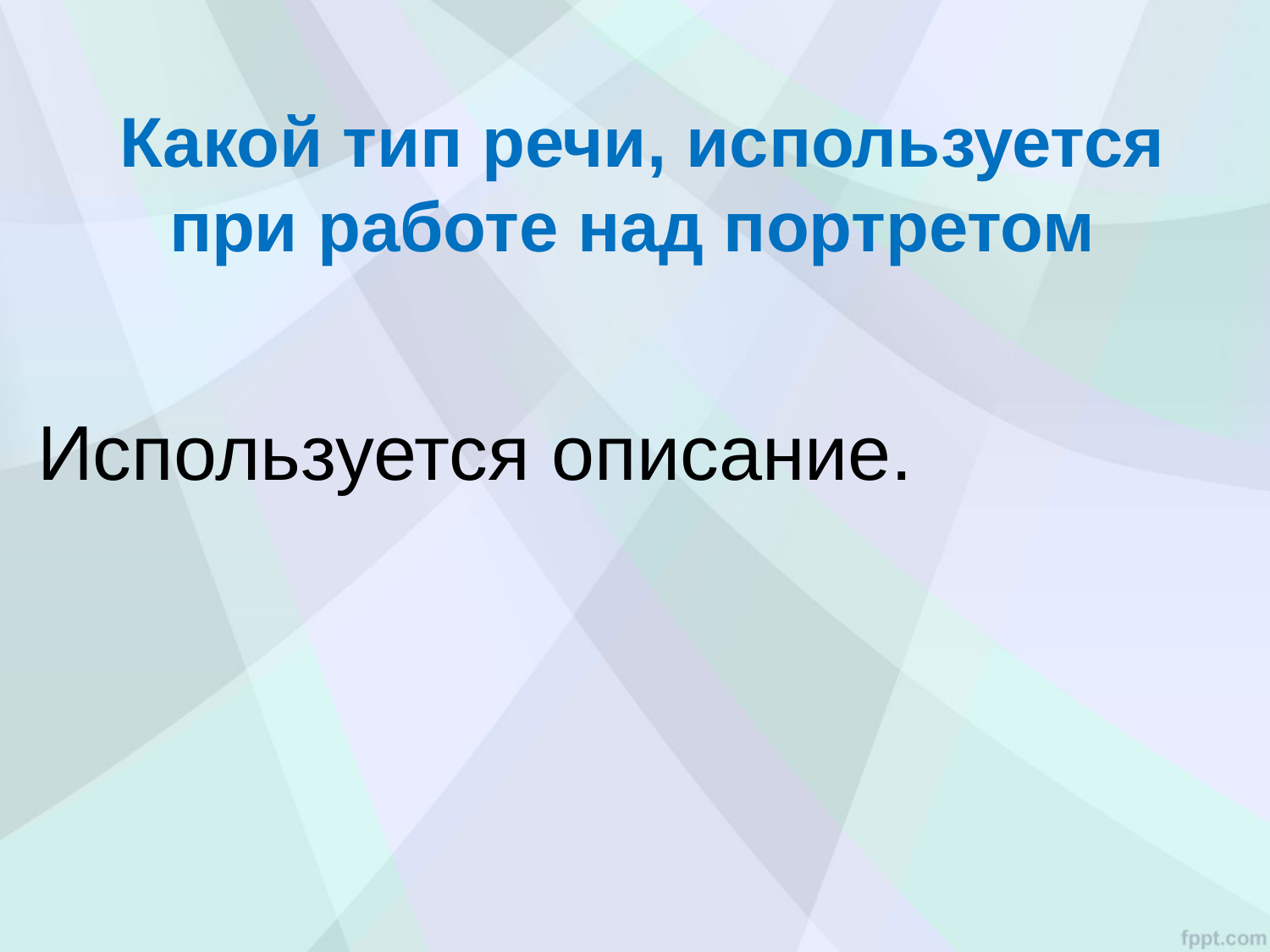

# Какой тип речи, используется  при работе над портретом

Используется описание.